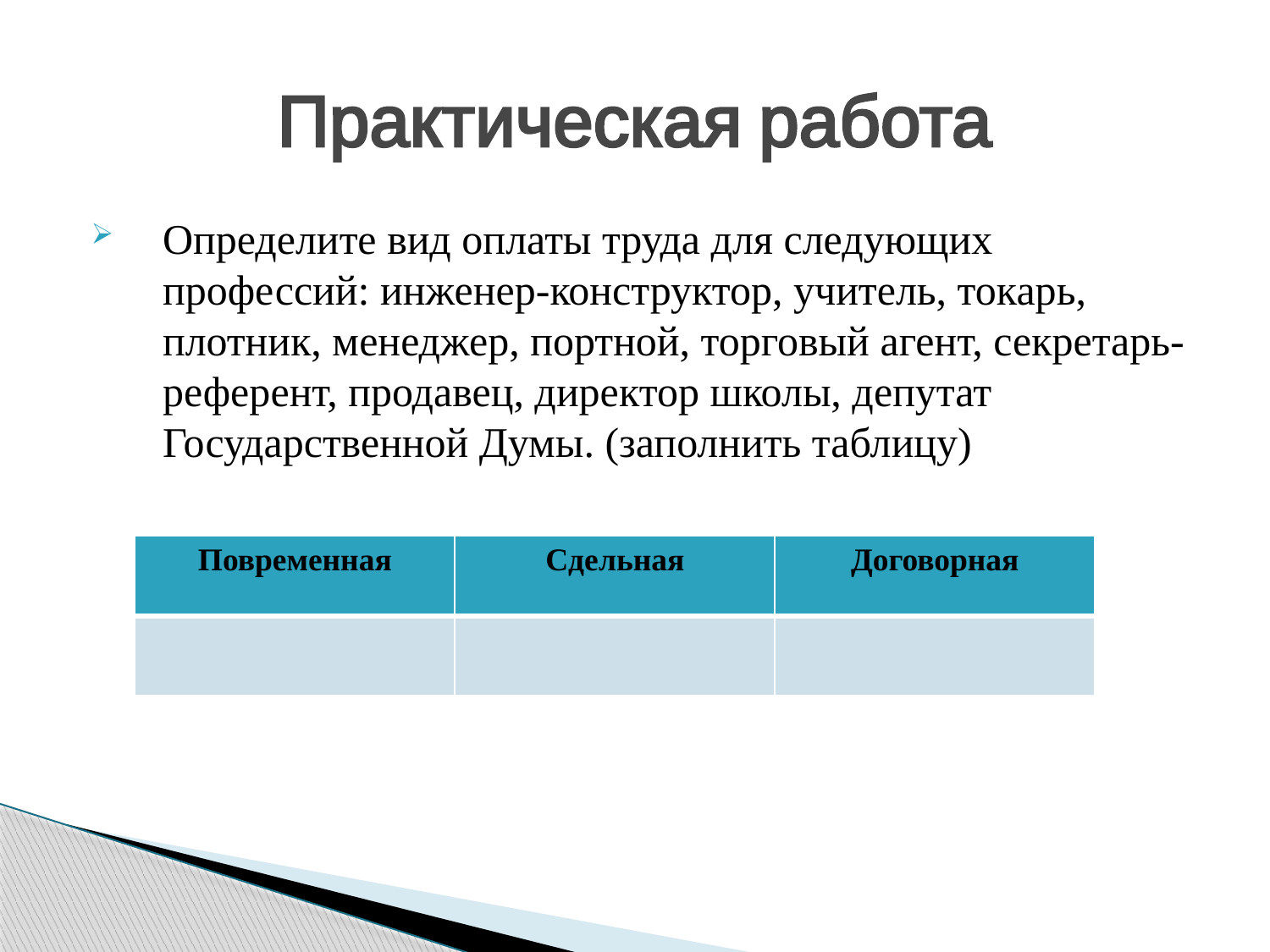

# Практическая работа
Определите вид оплаты труда для следующих профессий: инженер-конструктор, учитель, токарь, плотник, менеджер, портной, торговый агент, секретарь-референт, продавец, директор школы, депутат Государственной Думы. (заполнить таблицу)

| Повременная | Сдельная | Договорная |
| --- | --- | --- |
|  |  |  |